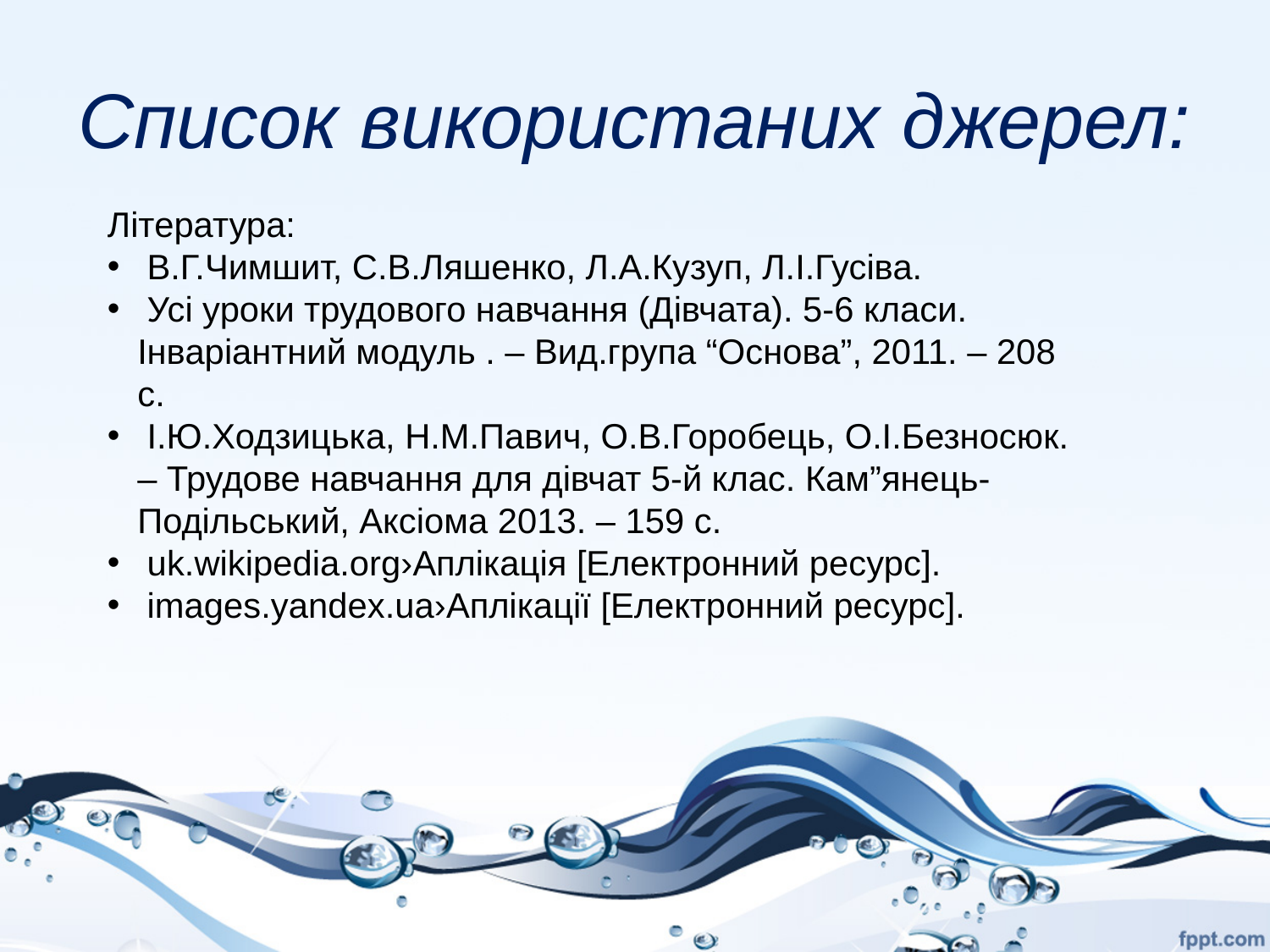

# Список використаних джерел:
Література:
 В.Г.Чимшит, С.В.Ляшенко, Л.А.Кузуп, Л.І.Гусіва.
 Усі уроки трудового навчання (Дівчата). 5-6 класи. Інваріантний модуль . – Вид.група “Основа”, 2011. – 208 с.
 І.Ю.Ходзицька, Н.М.Павич, О.В.Горобець, О.І.Безносюк. – Трудове навчання для дівчат 5-й клас. Кам”янець-Подільський, Аксіома 2013. – 159 с.
 uk.wikipedia.org›Аплікація [Електронний ресурс].
 images.yandex.ua›Аплікації [Електронний ресурс].